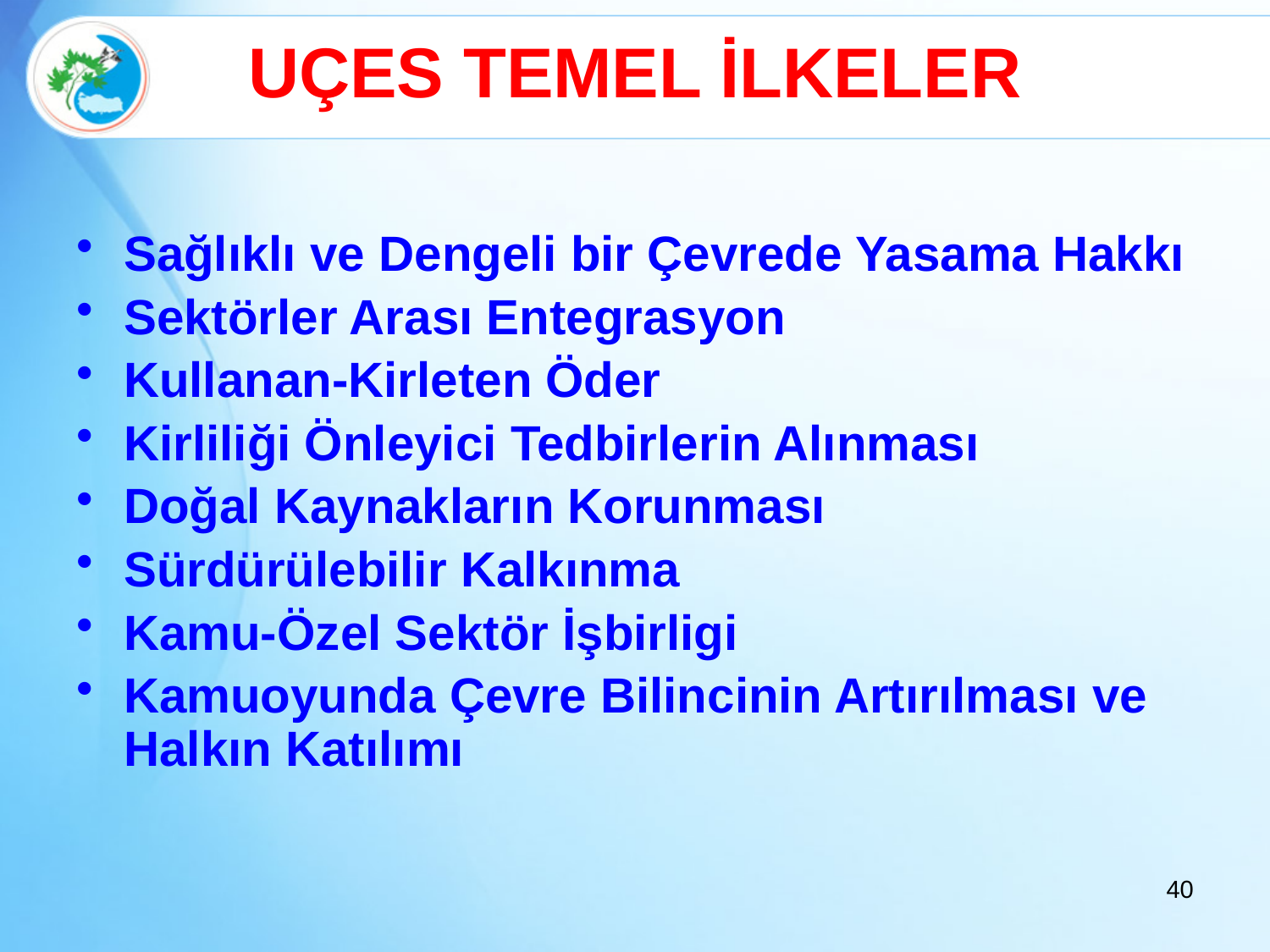

# UÇES TEMEL İLKELER
Sağlıklı ve Dengeli bir Çevrede Yasama Hakkı
Sektörler Arası Entegrasyon
Kullanan-Kirleten Öder
Kirliliği Önleyici Tedbirlerin Alınması
Doğal Kaynakların Korunması
Sürdürülebilir Kalkınma
Kamu-Özel Sektör İşbirligi
Kamuoyunda Çevre Bilincinin Artırılması ve Halkın Katılımı
40